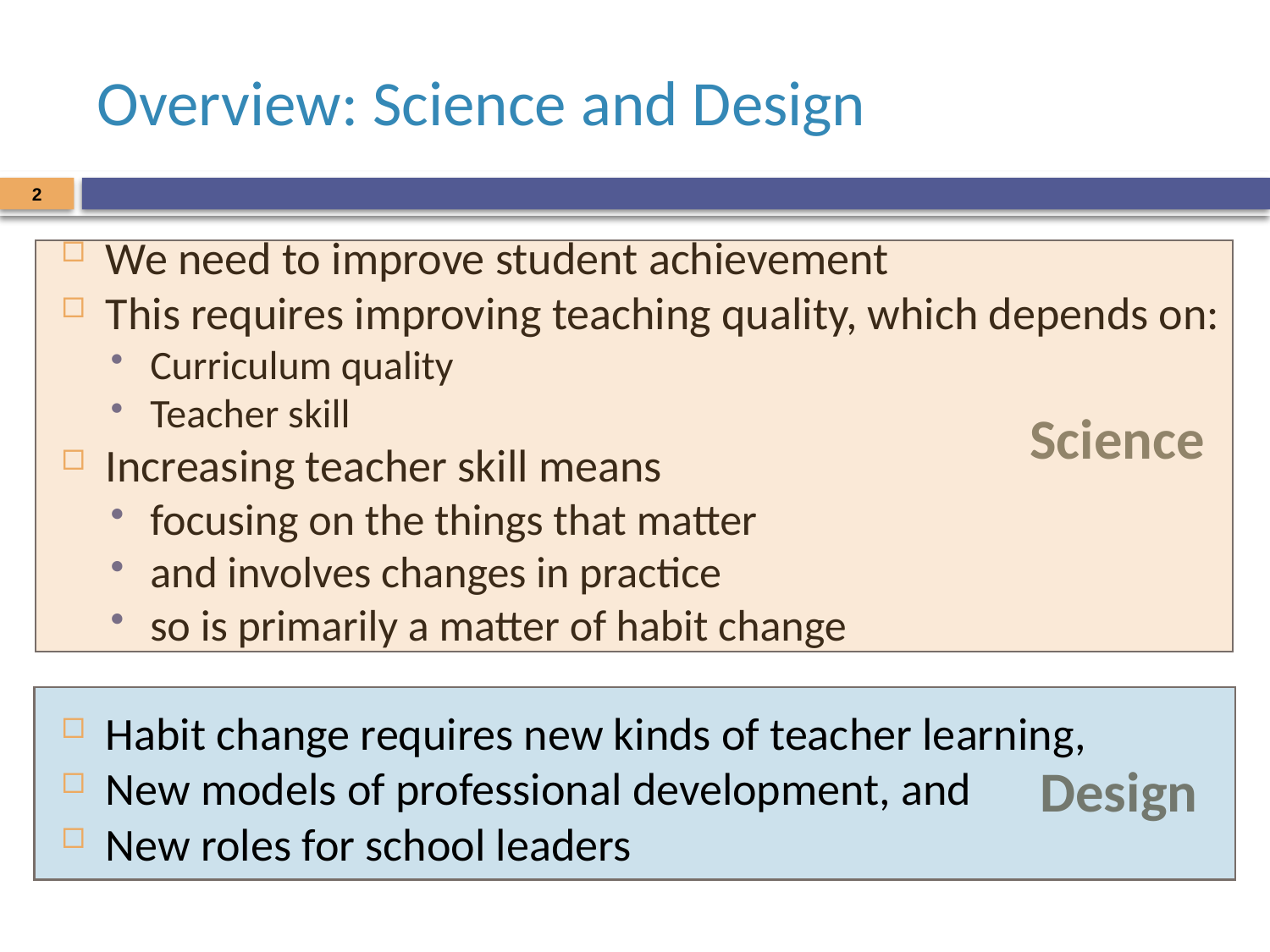

# Overview: Science and Design
2
We need to improve student achievement
This requires improving teaching quality, which depends on:
Curriculum quality
Teacher skill
Increasing teacher skill means
focusing on the things that matter
and involves changes in practice
so is primarily a matter of habit change

Habit change requires new kinds of teacher learning,
New models of professional development, and
New roles for school leaders

Science

Design